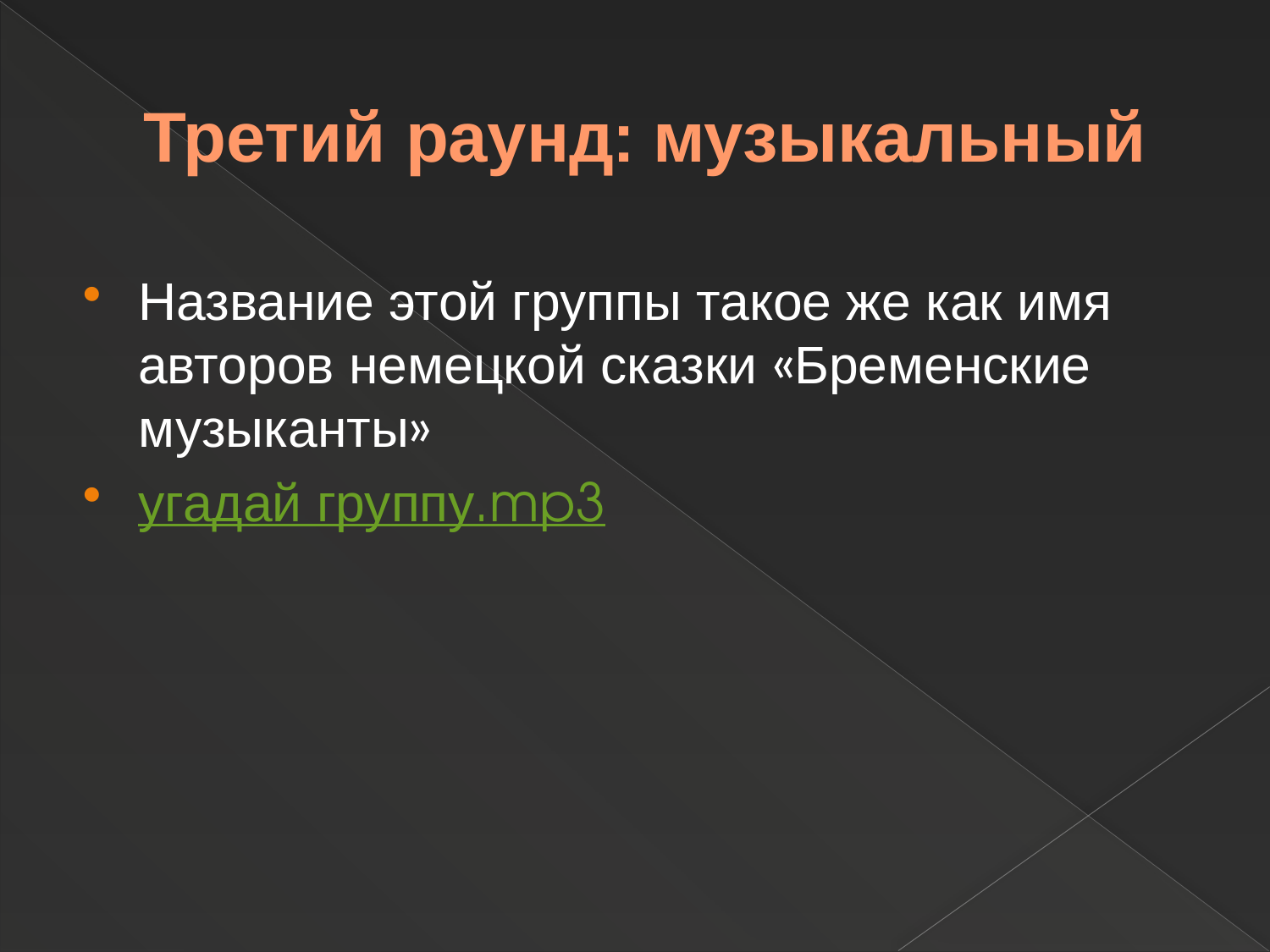

# Третий раунд: музыкальный
Название этой группы такое же как имя авторов немецкой сказки «Бременские музыканты»
угадай группу.mp3